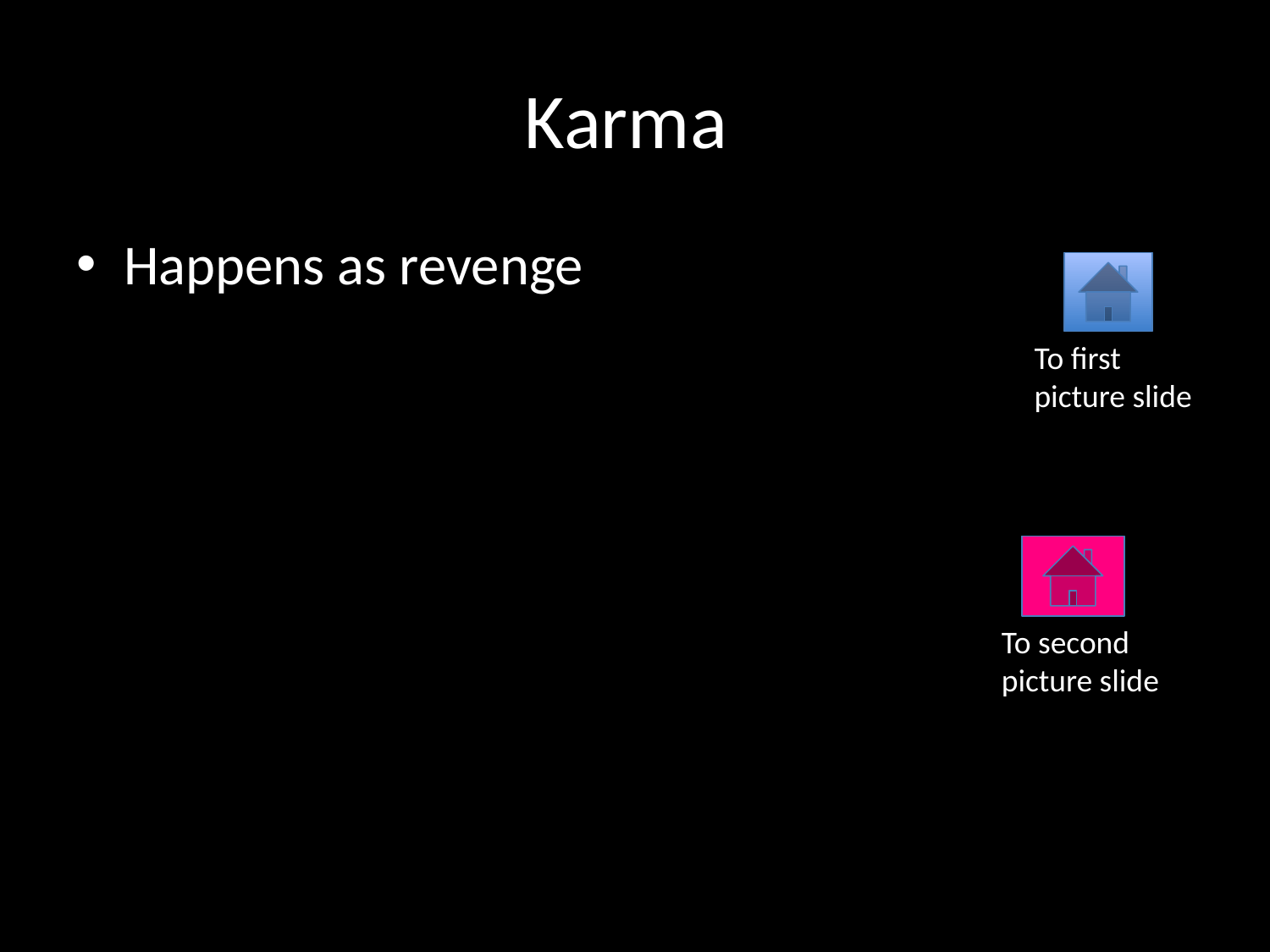

# Karma
Happens as revenge

To first picture slide

To second picture slide